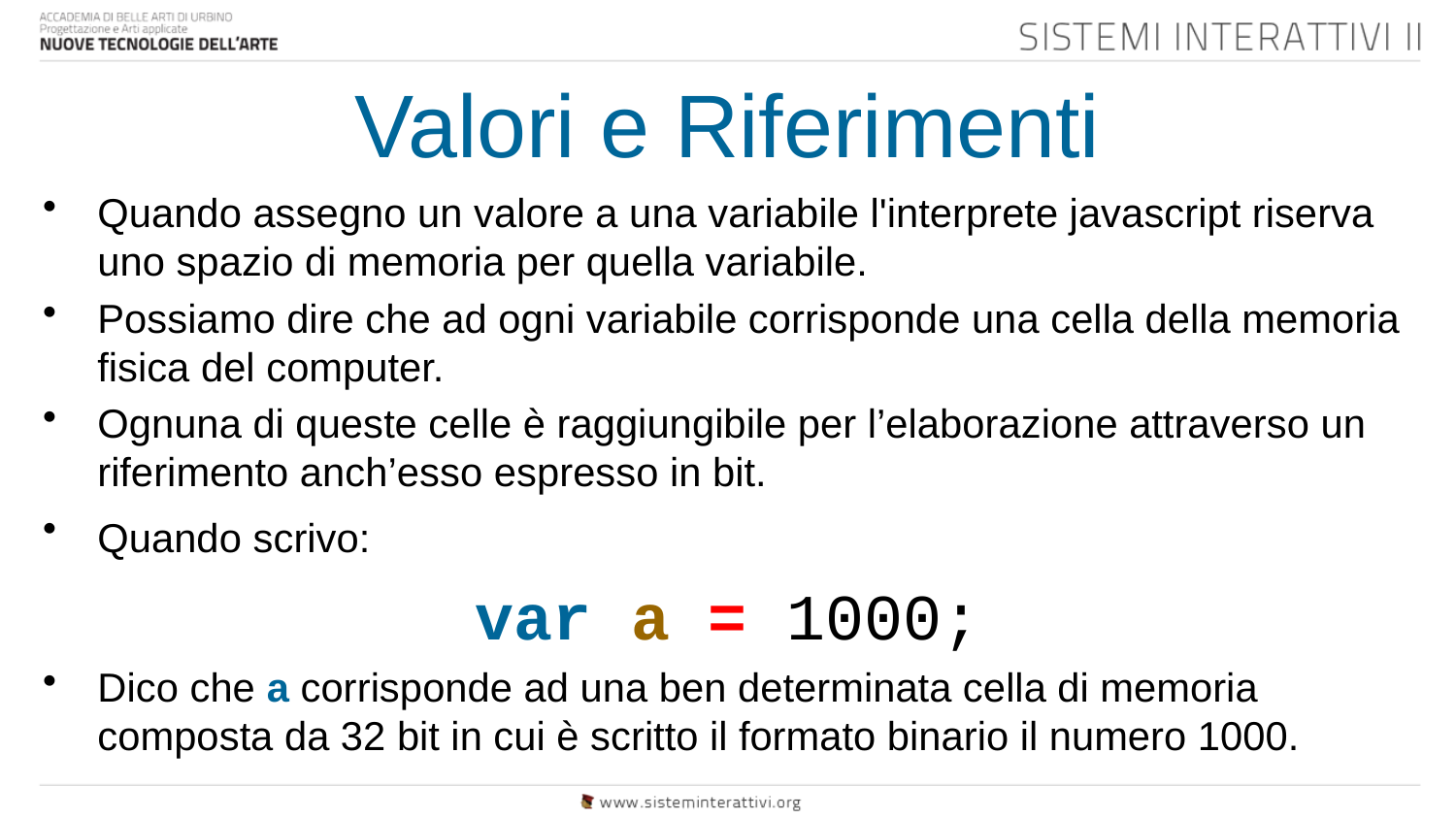

Valori e Riferimenti
Quando assegno un valore a una variabile l'interprete javascript riserva uno spazio di memoria per quella variabile.
Possiamo dire che ad ogni variabile corrisponde una cella della memoria fisica del computer.
Ognuna di queste celle è raggiungibile per l’elaborazione attraverso un riferimento anch’esso espresso in bit.
Quando scrivo:
var a = 1000;
Dico che a corrisponde ad una ben determinata cella di memoria composta da 32 bit in cui è scritto il formato binario il numero 1000.